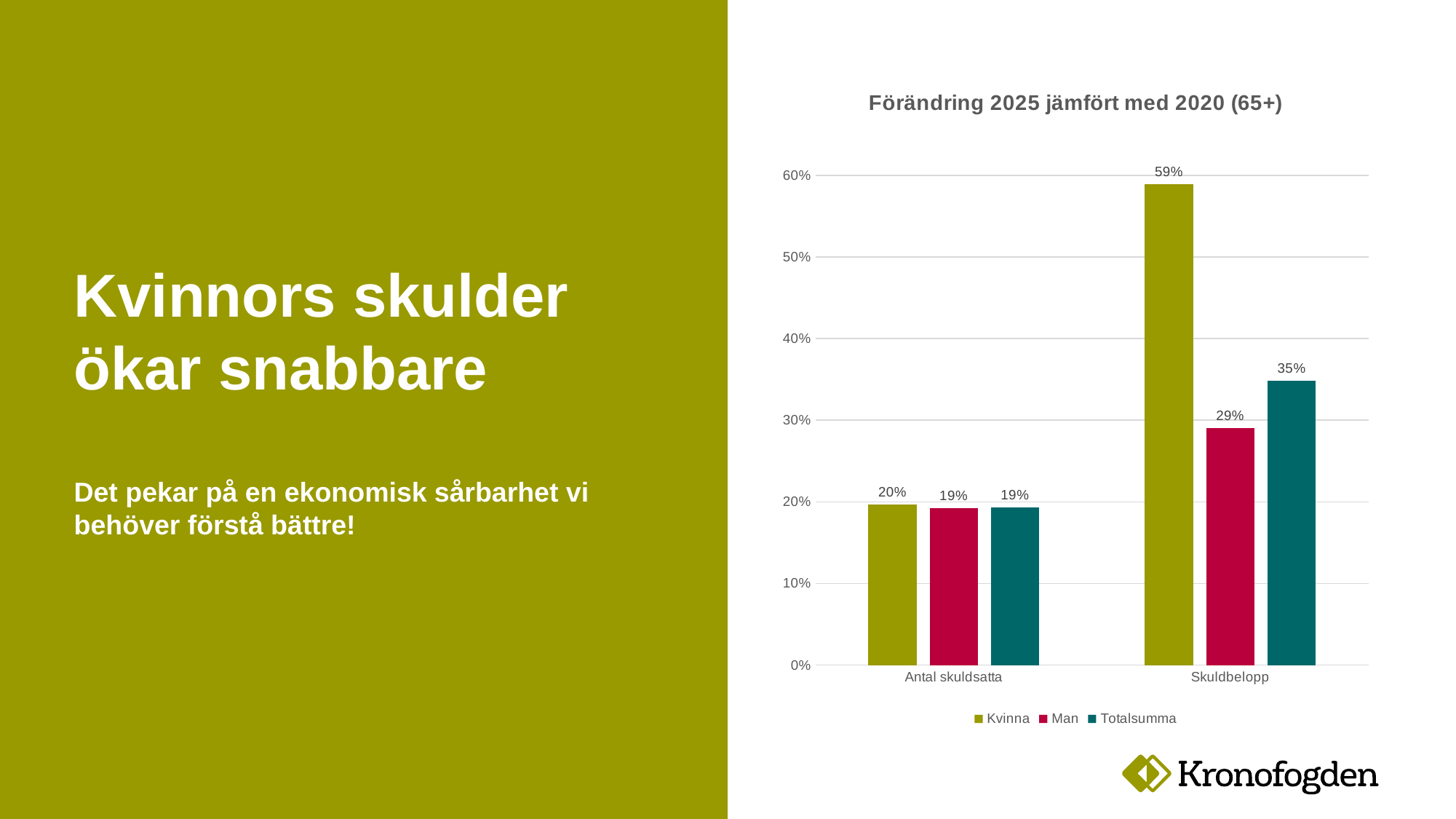

# Kvinnors skulder ökar snabbare Det pekar på en ekonomisk sårbarhet vi behöver förstå bättre!

### Chart: Förändring 2025 jämfört med 2020 (65+)

| Category | Kvinna | Man | Totalsumma |
|---|---|---|---|
| Antal skuldsatta | 0.1965605457646391 | 0.19194974406700793 | 0.19357752132463624 |
| Skuldbelopp | 0.5892238336760747 | 0.29078020067995425 | 0.34860427796071014 |